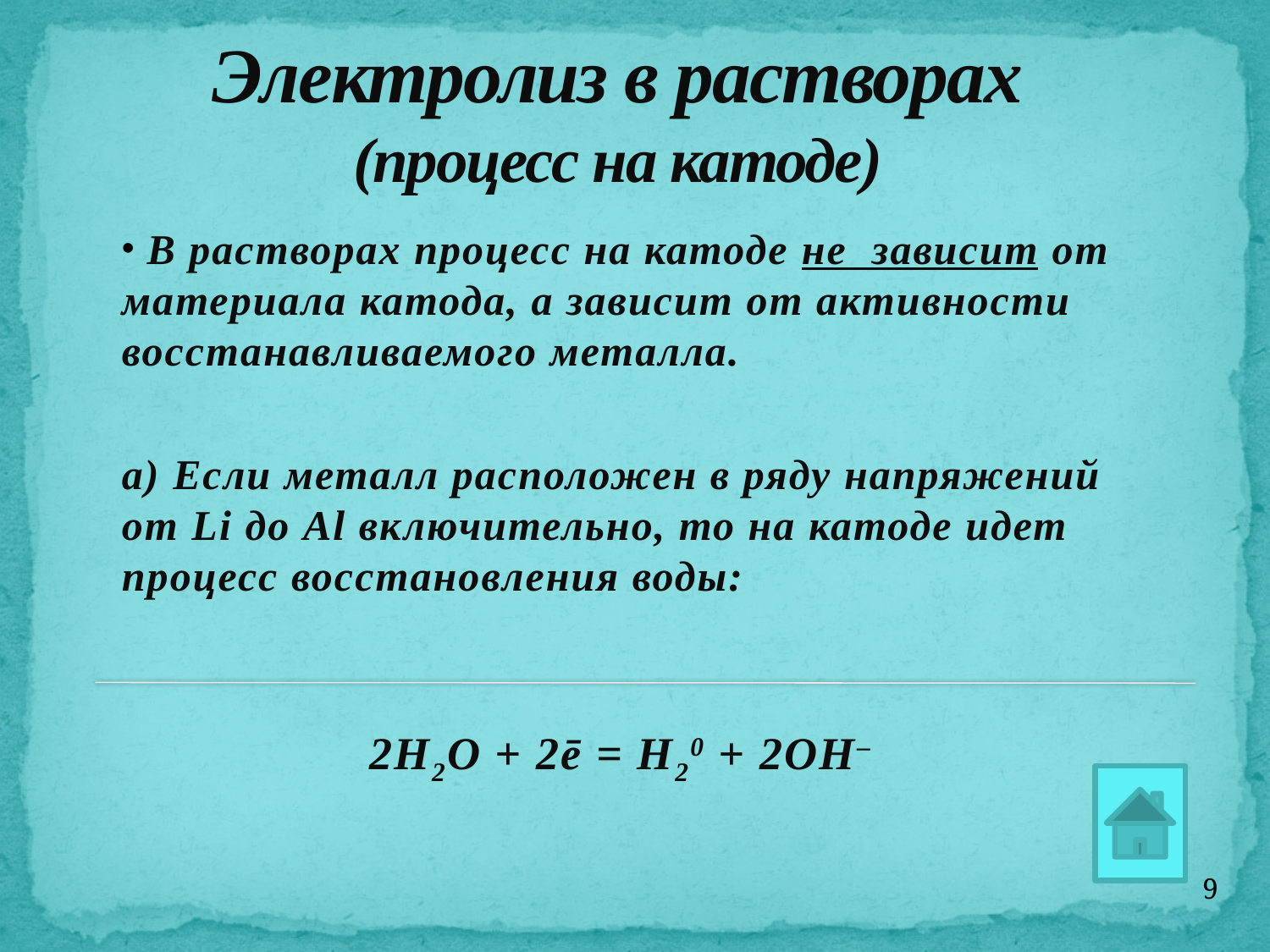

# Электролиз в растворах (процесс на катоде)
 В растворах процесс на катоде не  зависит от материала катода, а зависит от активности восстанавливаемого металла.

а) Если металл расположен в ряду напряжений от Li до Al включительно, то на катоде идет процесс восстановления воды:

2Н2О + 2ē = H20 + 2OH–

9